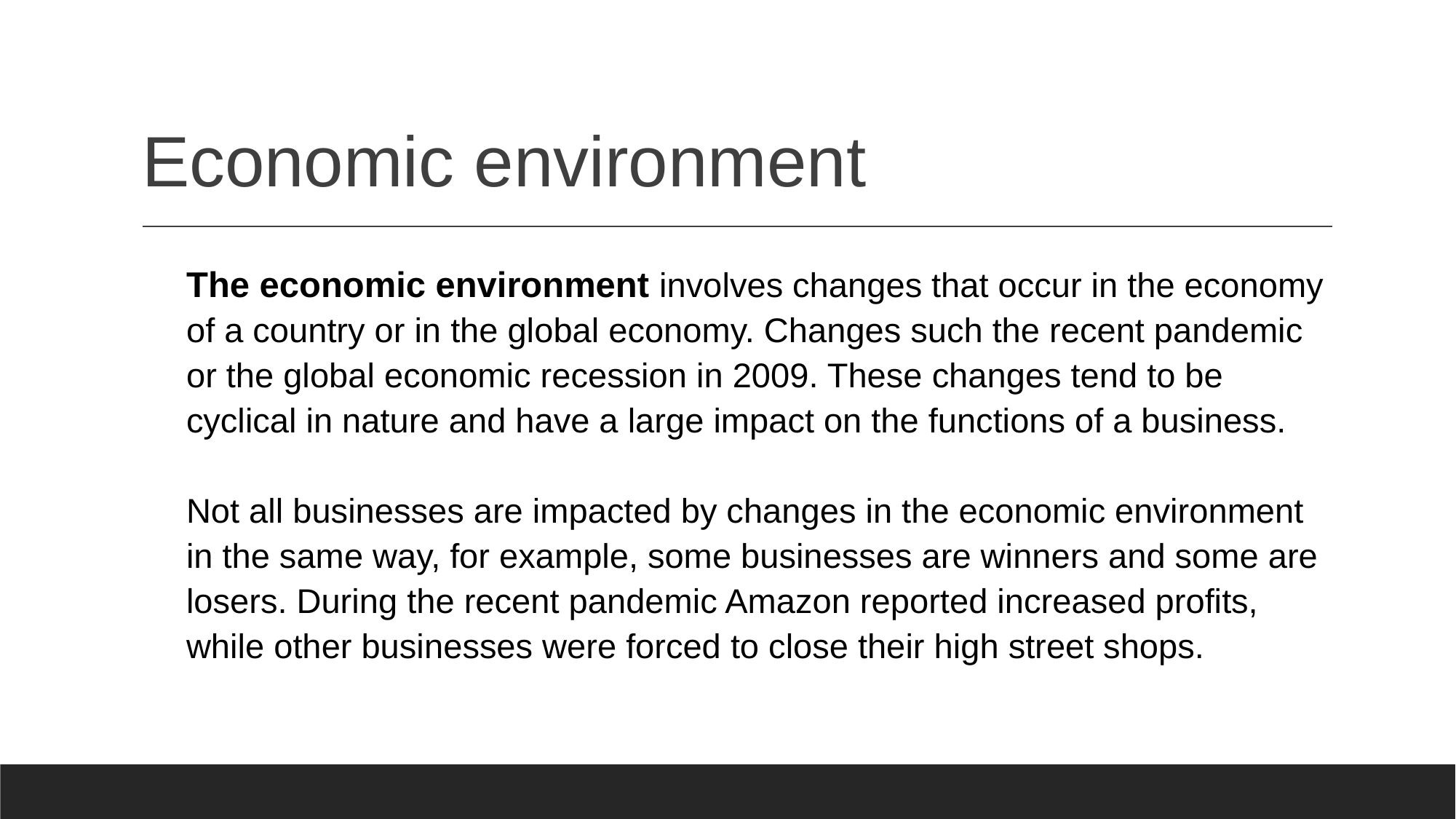

# Economic environment
The economic environment involves changes that occur in the economy of a country or in the global economy. Changes such the recent pandemic or the global economic recession in 2009. These changes tend to be cyclical in nature and have a large impact on the functions of a business.

Not all businesses are impacted by changes in the economic environment in the same way, for example, some businesses are winners and some are losers. During the recent pandemic Amazon reported increased profits, while other businesses were forced to close their high street shops.